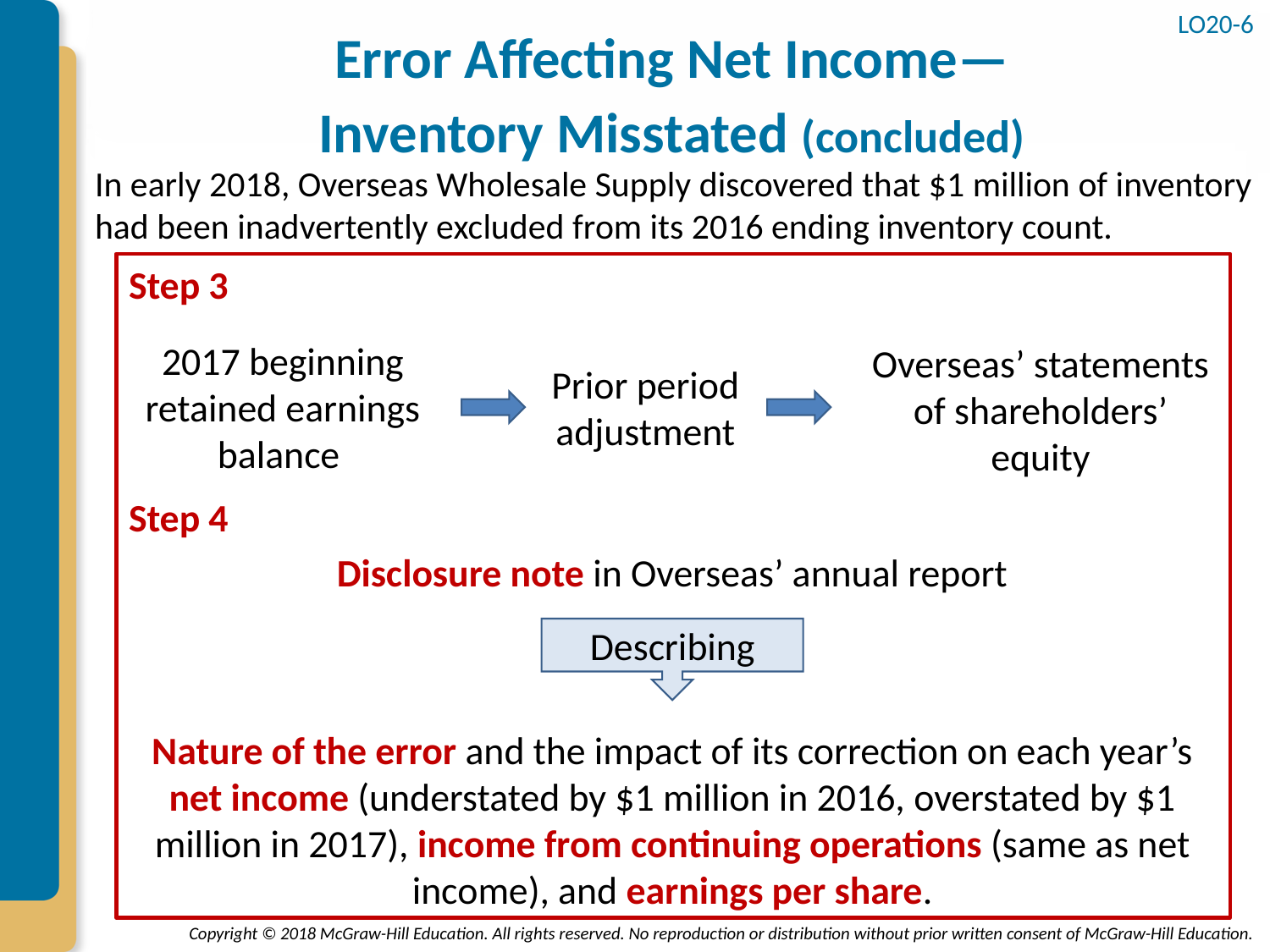

LO20-6
# Error Affecting Net Income— Inventory Misstated (concluded)
In early 2018, Overseas Wholesale Supply discovered that $1 million of inventory had been inadvertently excluded from its 2016 ending inventory count.
Step 3

Step 4

2017 beginning retained earnings balance
Overseas’ statements of shareholders’ equity
Prior period adjustment

Disclosure note in Overseas’ annual report
Describing
Nature of the error and the impact of its correction on each year’s net income (understated by $1 million in 2016, overstated by $1 million in 2017), income from continuing operations (same as net income), and earnings per share.